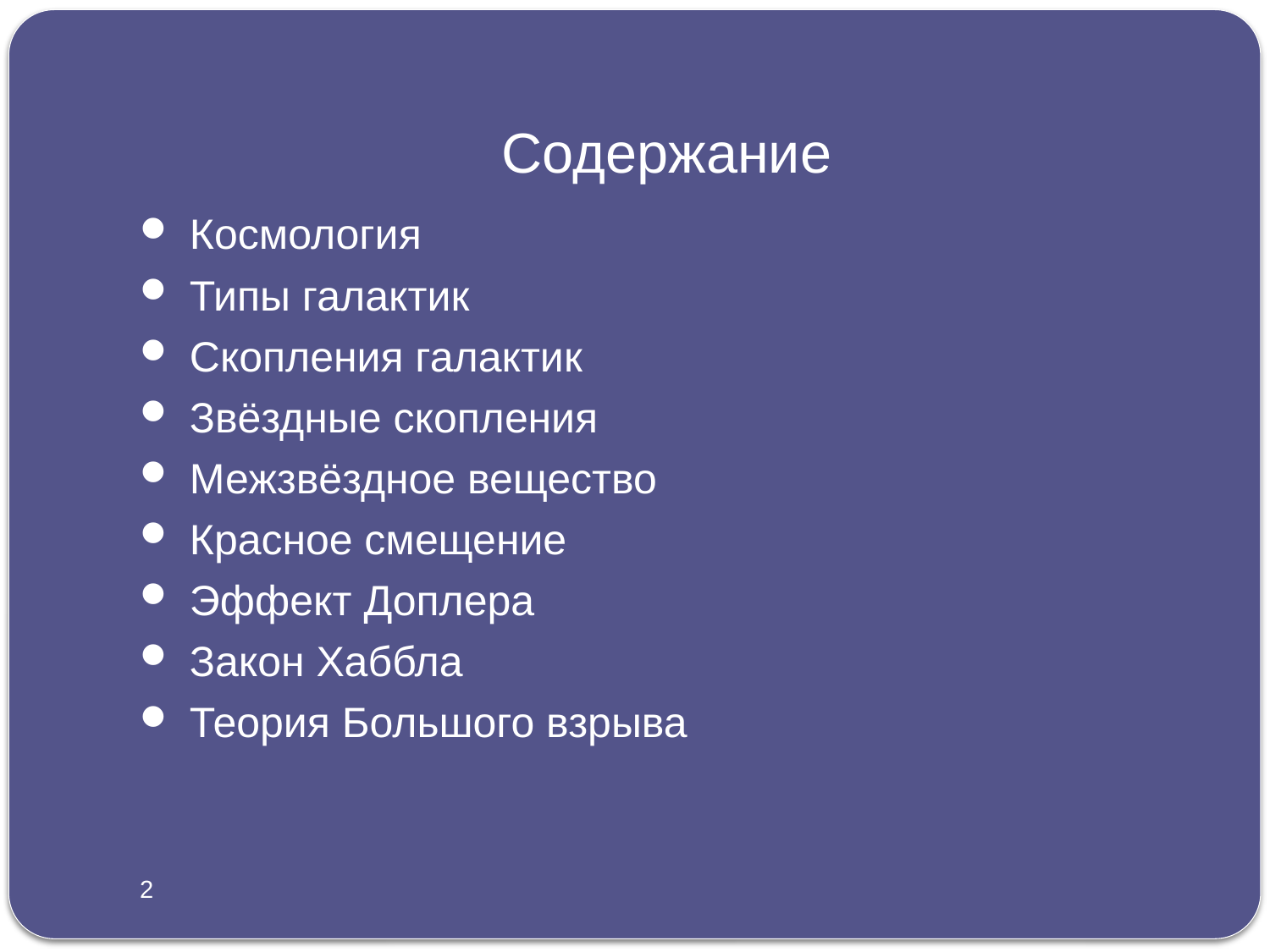

# Содержание
 Космология
 Типы галактик
 Скопления галактик
 Звёздные скопления
 Межзвёздное вещество
 Красное смещение
 Эффект Доплера
 Закон Хаббла
 Теория Большого взрыва
2